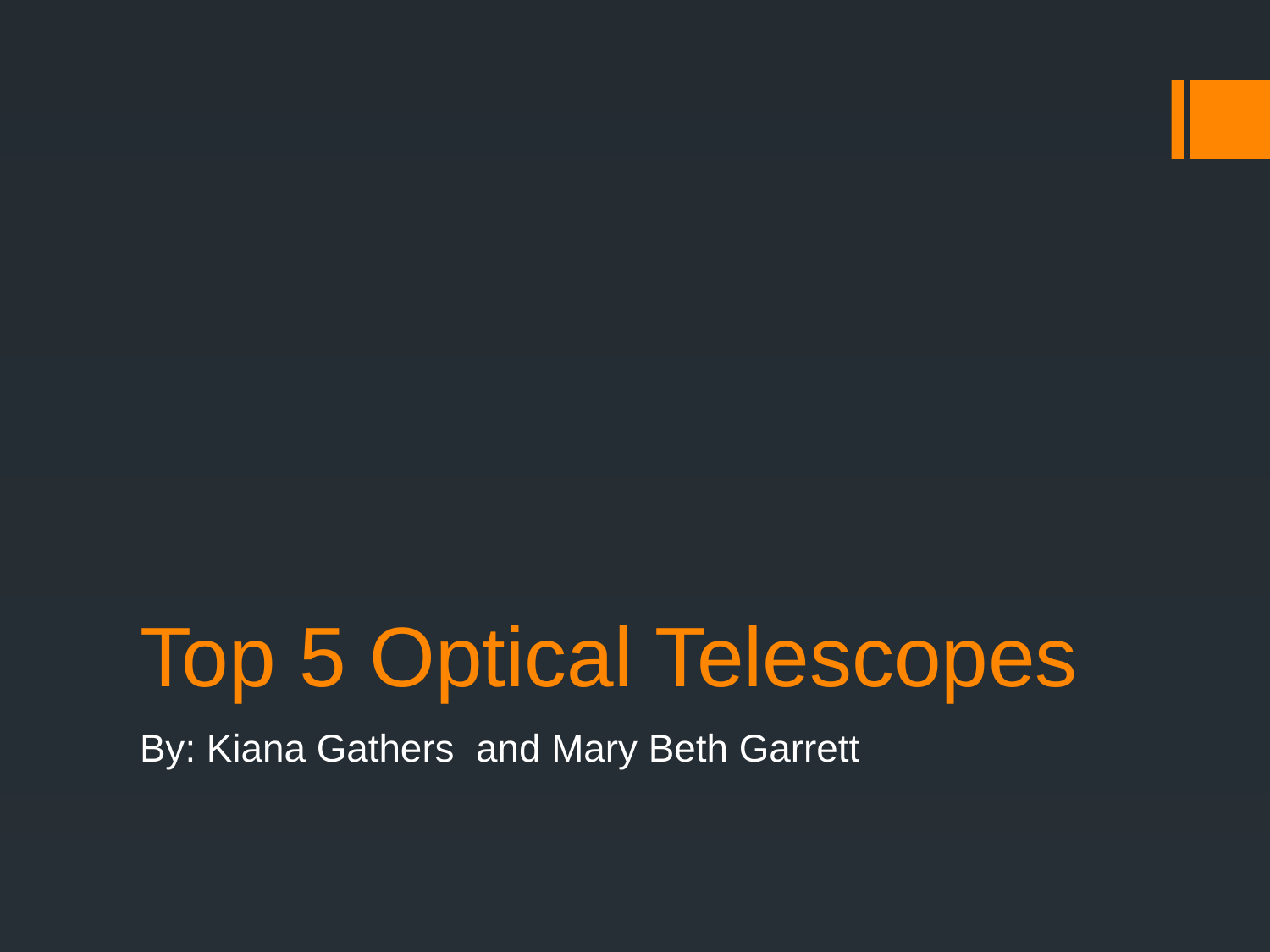

# Top 5 Optical Telescopes
By: Kiana Gathers  and Mary Beth Garrett